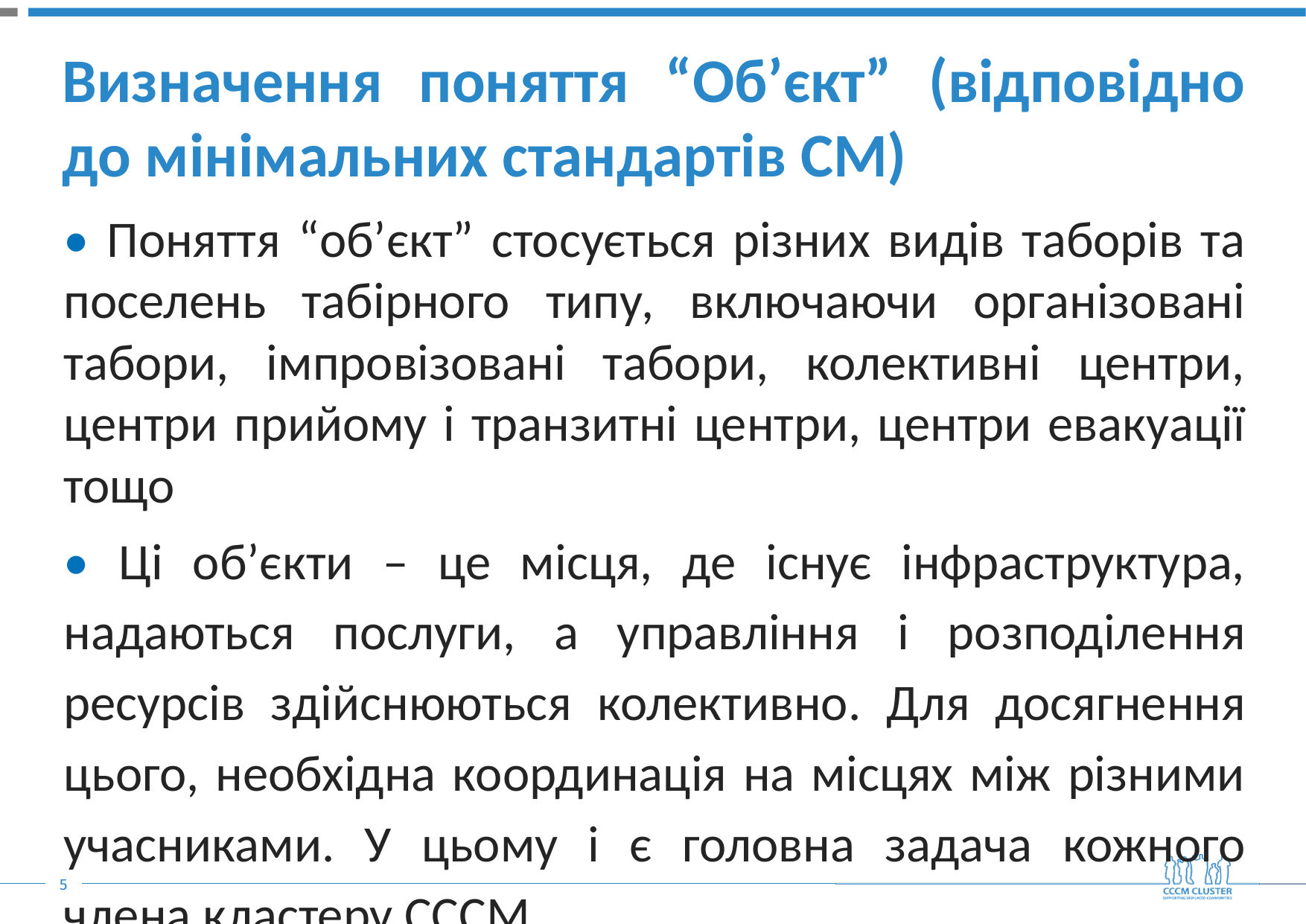

Визначення поняття “Об’єкт” (відповідно до мінімальних стандартів CM)
• Поняття “об’єкт” стосується різних видів таборів та поселень табірного типу, включаючи організовані табори, імпровізовані табори, колективні центри, центри прийому і транзитні центри, центри евакуації тощо
• Ці об’єкти – це місця, де існує інфраструктура, надаються послуги, а управління і розподілення ресурсів здійснюються колективно. Для досягнення цього, необхідна координація на місцях між різними учасниками. У цьому і є головна задача кожного члена кластеру CCCM.